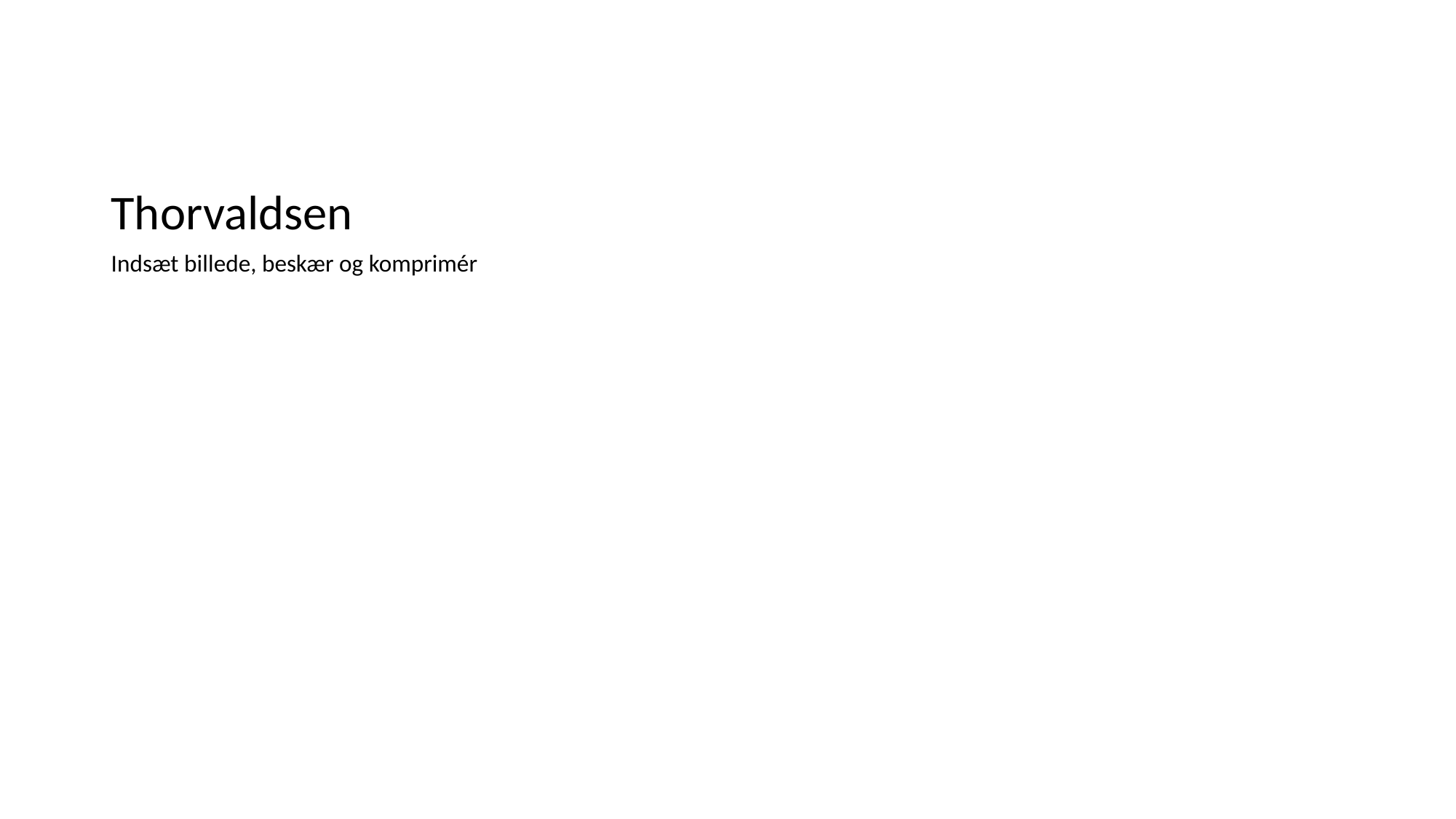

# Thorvaldsen

Indsæt billede, beskær og komprimér